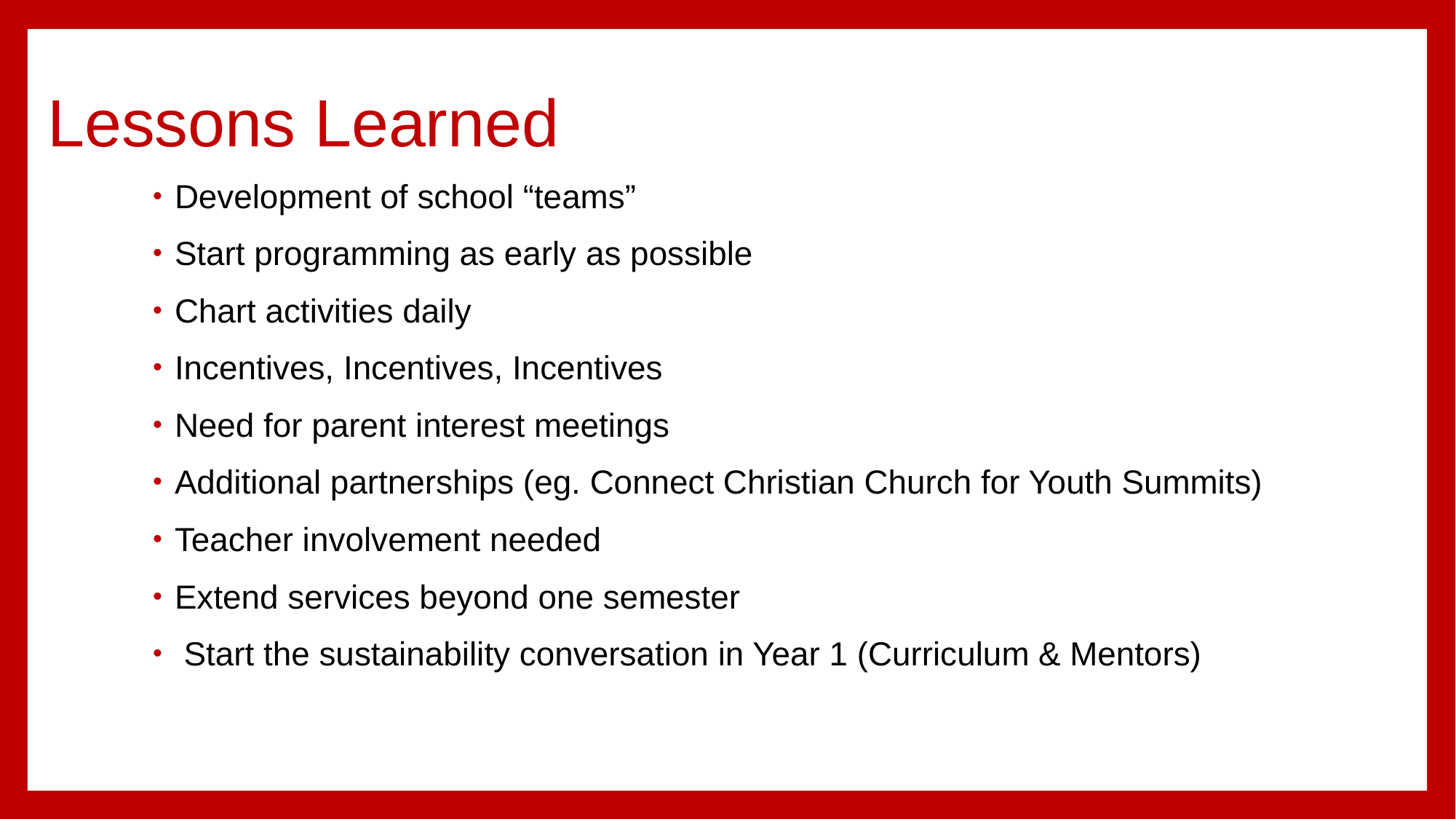

# Lessons Learned
Development of school “teams”
Start programming as early as possible
Chart activities daily
Incentives, Incentives, Incentives
Need for parent interest meetings
Additional partnerships (eg. Connect Christian Church for Youth Summits)
Teacher involvement needed
Extend services beyond one semester
 Start the sustainability conversation in Year 1 (Curriculum & Mentors)